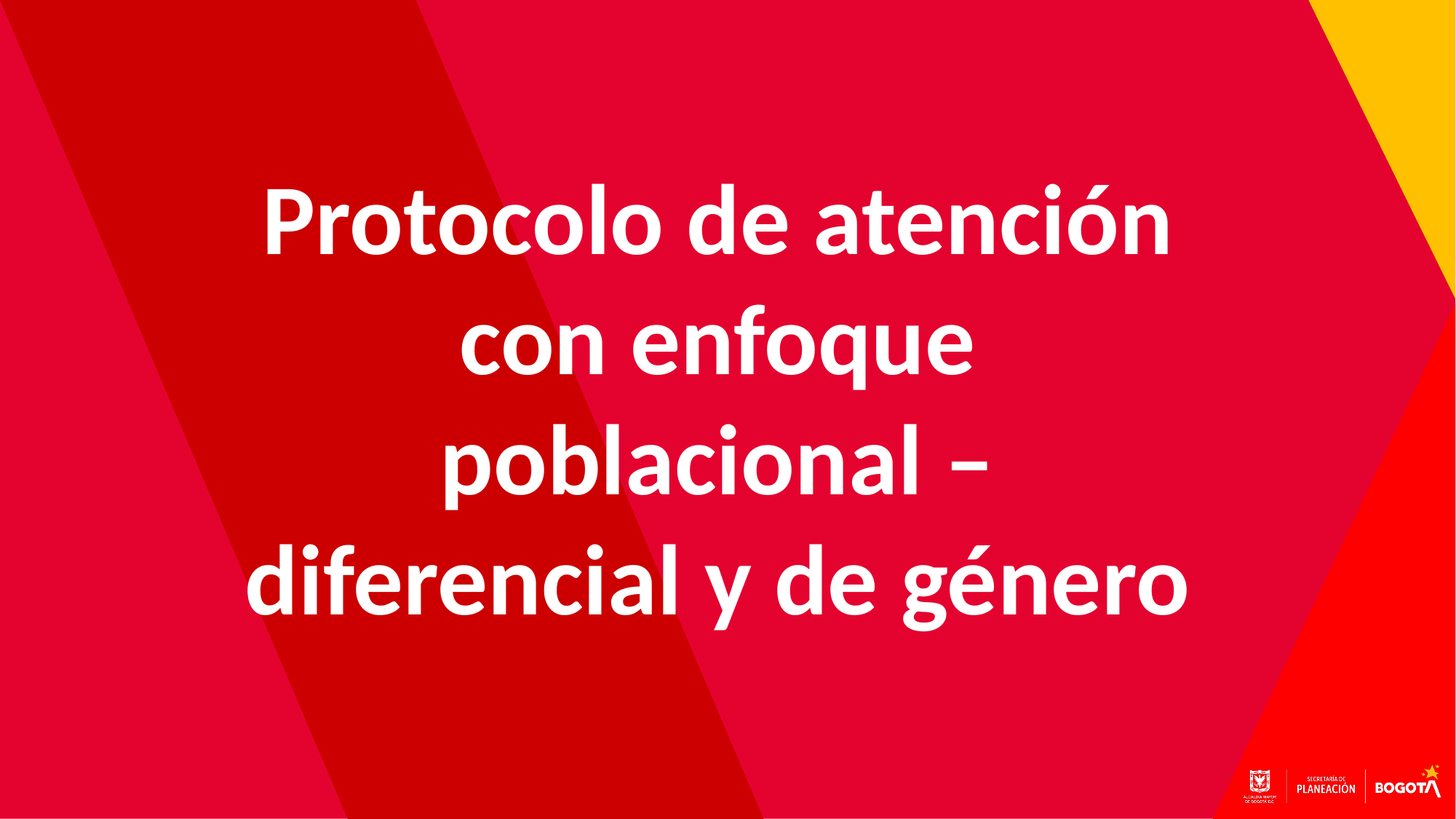

Protocolo de atención con enfoque poblacional – diferencial y de género